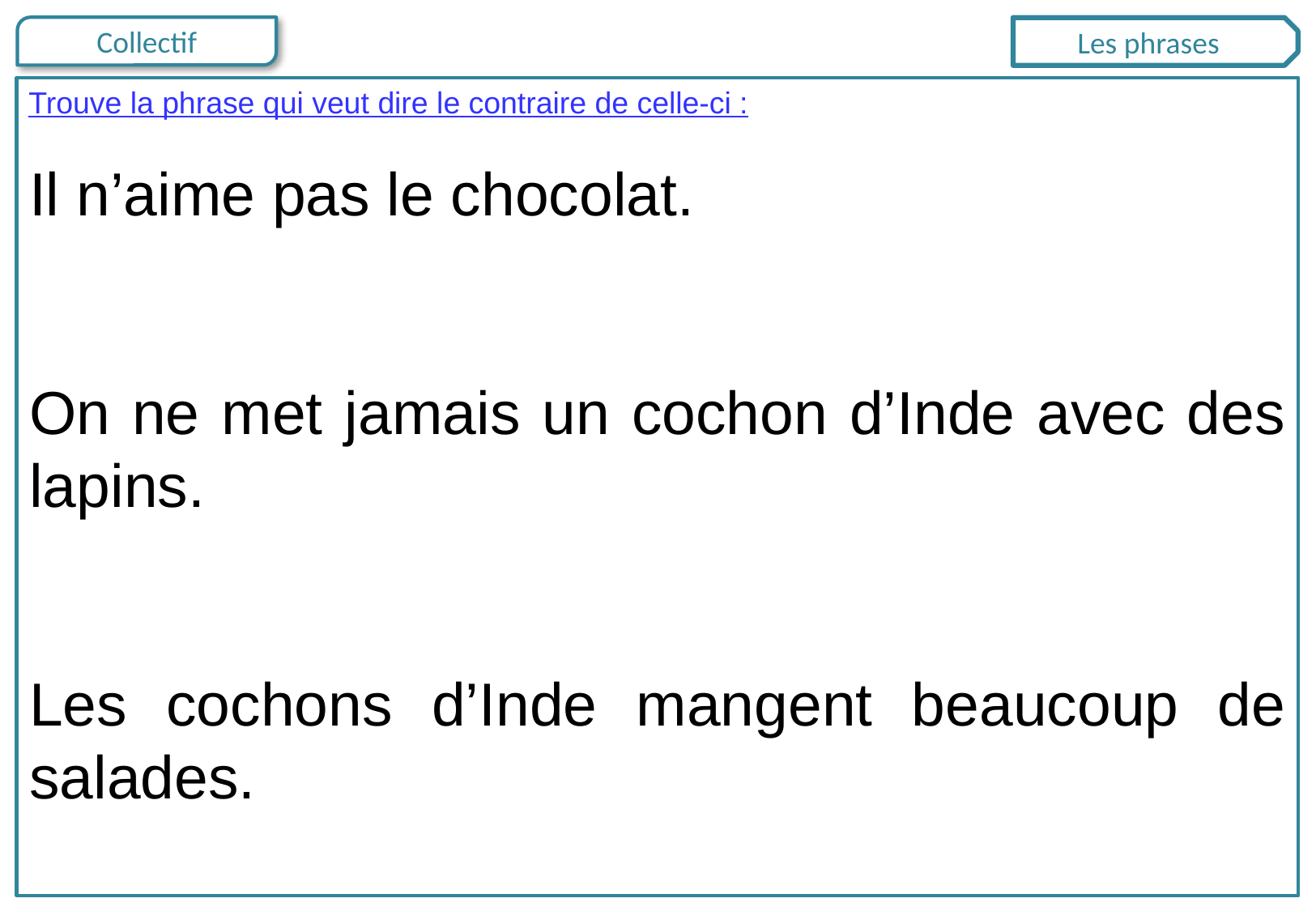

Les phrases
Trouve la phrase qui veut dire le contraire de celle-ci :
Il n’aime pas le chocolat.

On ne met jamais un cochon d’Inde avec des lapins.

Les cochons d’Inde mangent beaucoup de salades.